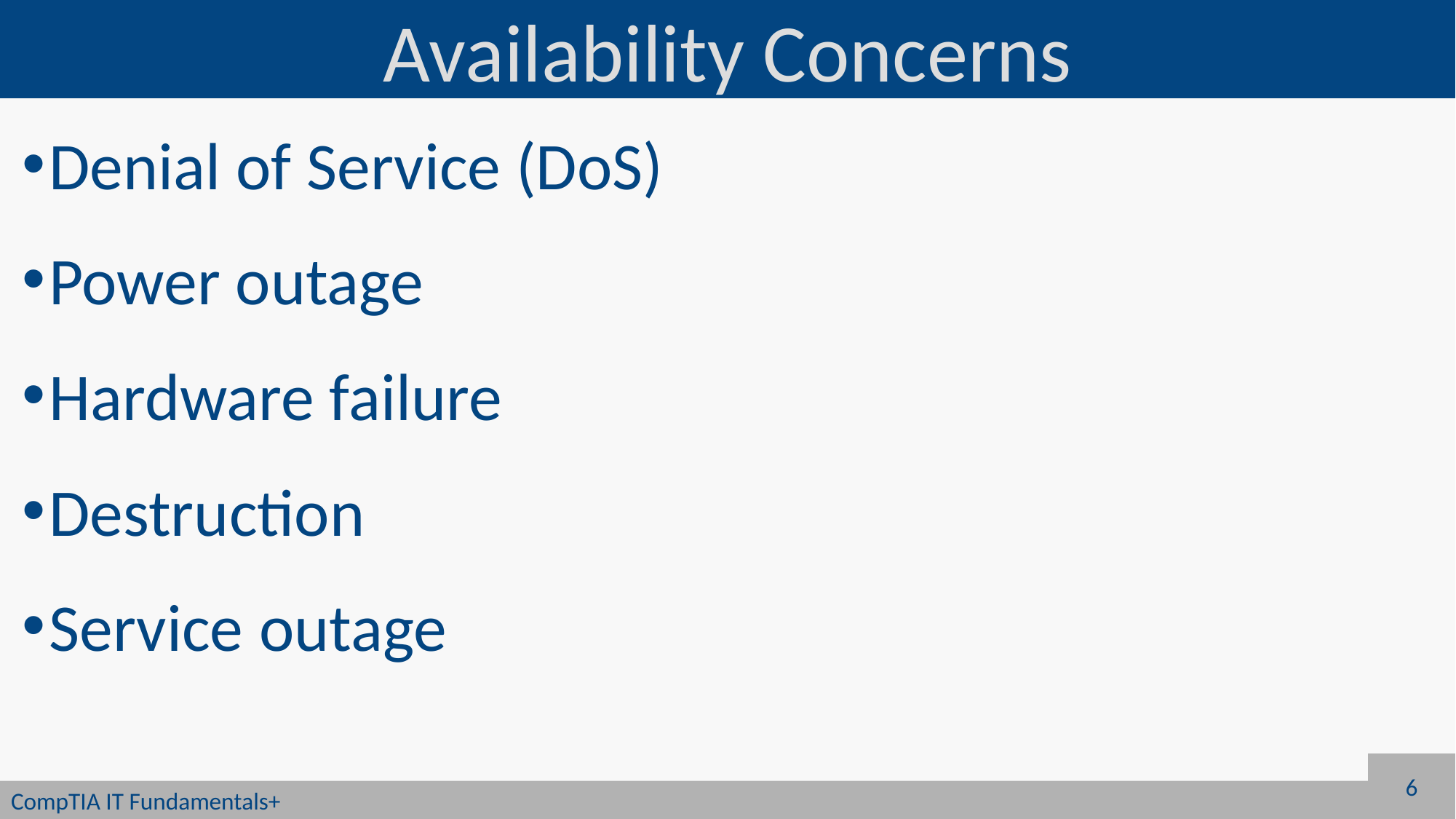

# Availability Concerns
Denial of Service (DoS)
Power outage
Hardware failure
Destruction
Service outage
6
CompTIA IT Fundamentals+